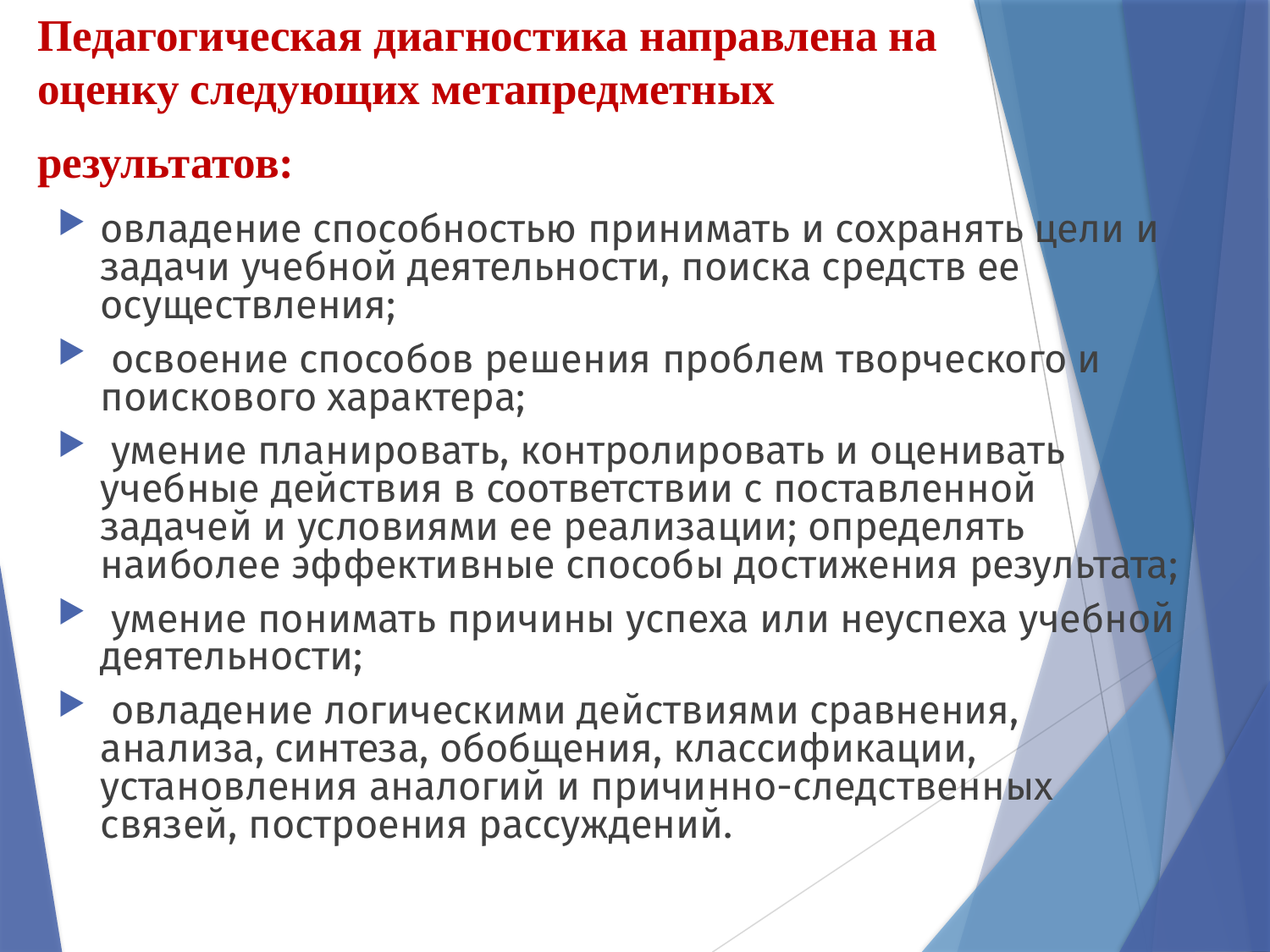

# Педагогическая диагностика направлена на оценку следующих метапредметных результатов:
овладение способностью принимать и сохранять цели и задачи учебной деятельности, поиска средств ее осуществления;
 освоение способов решения проблем творческого и поискового характера;
 умение планировать, контролировать и оценивать учебные действия в соответствии с поставленной задачей и условиями ее реализации; определять наиболее эффективные способы достижения результата;
 умение понимать причины успеха или неуспеха учебной деятельности;
 овладение логическими действиями сравнения, анализа, синтеза, обобщения, классификации, установления аналогий и причинно-следственных связей, построения рассуждений.